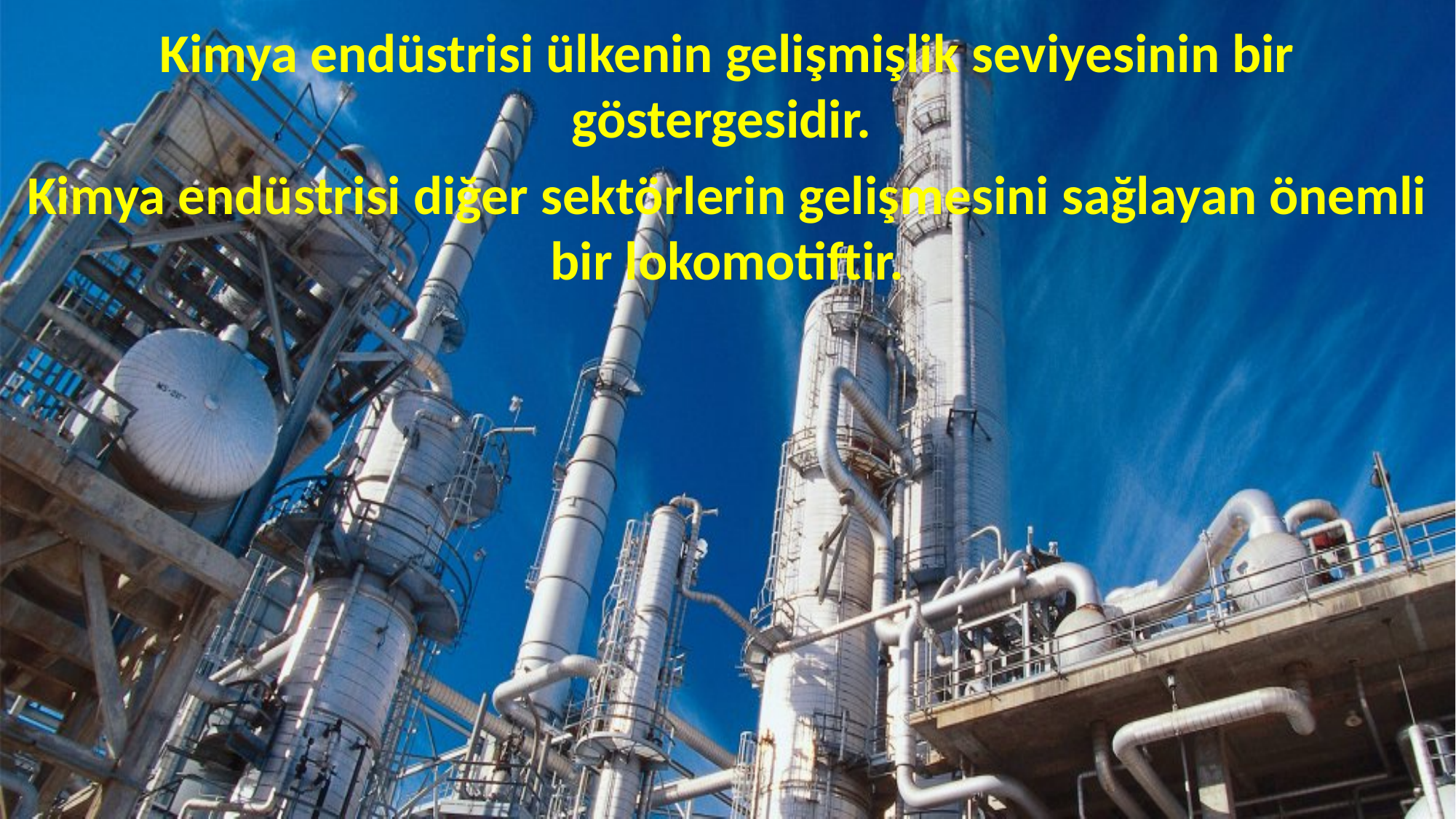

Kimya endüstrisi ülkenin gelişmişlik seviyesinin bir göstergesidir.
Kimya endüstrisi diğer sektörlerin gelişmesini sağlayan önemli bir lokomotiftir.